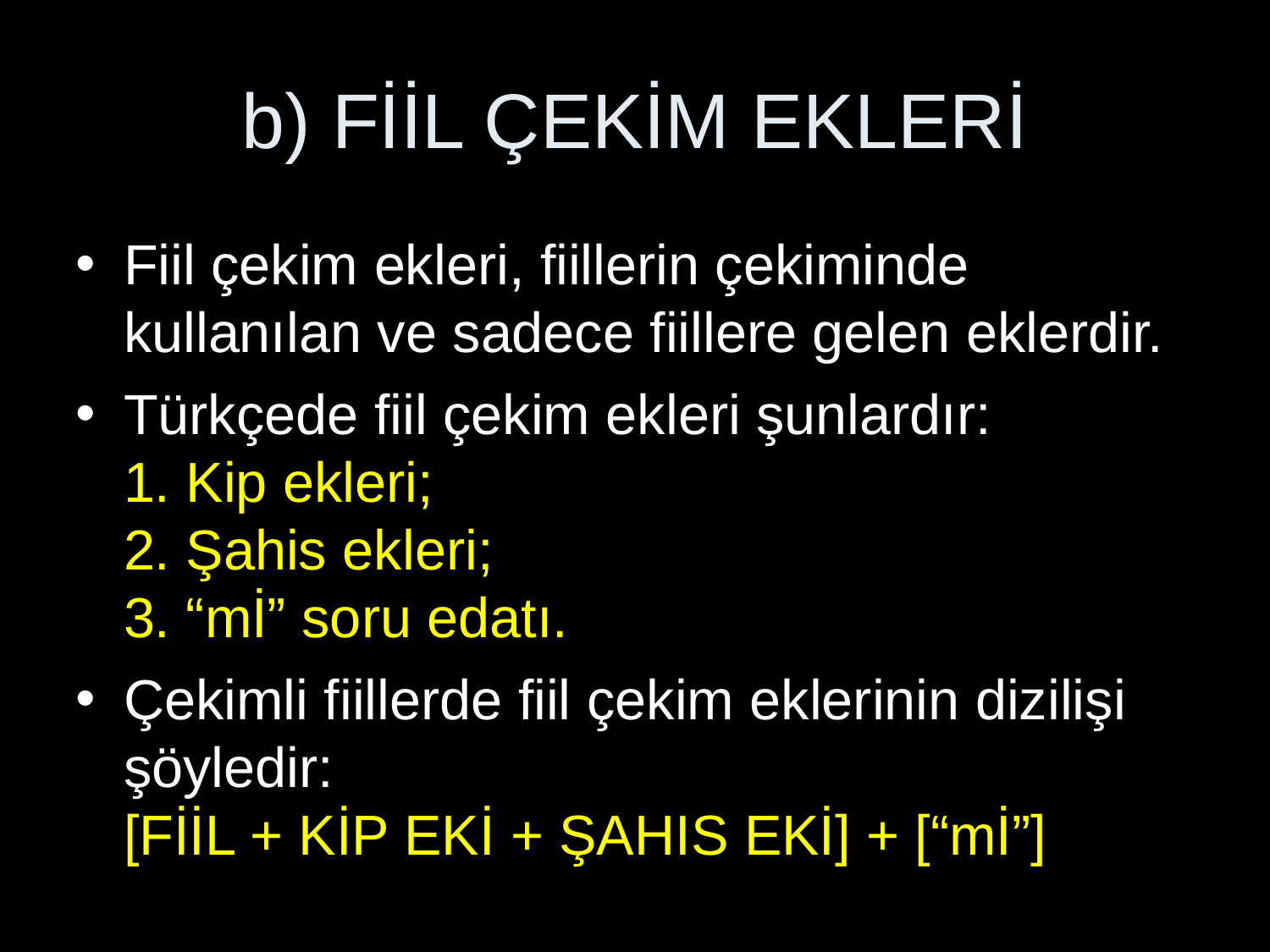

# b) FİİL ÇEKİM EKLERİ
Fiil çekim ekleri, fiillerin çekiminde kullanılan ve sadece fiillere gelen eklerdir.
Türkçede fiil çekim ekleri şunlardır:
1. Kip ekleri;
2. Şahis ekleri;
3. “mİ” soru edatı.
Çekimli fiillerde fiil çekim eklerinin dizilişi şöyledir:
[FİİL + KİP EKİ + ŞAHIS EKİ] + [“mİ”]